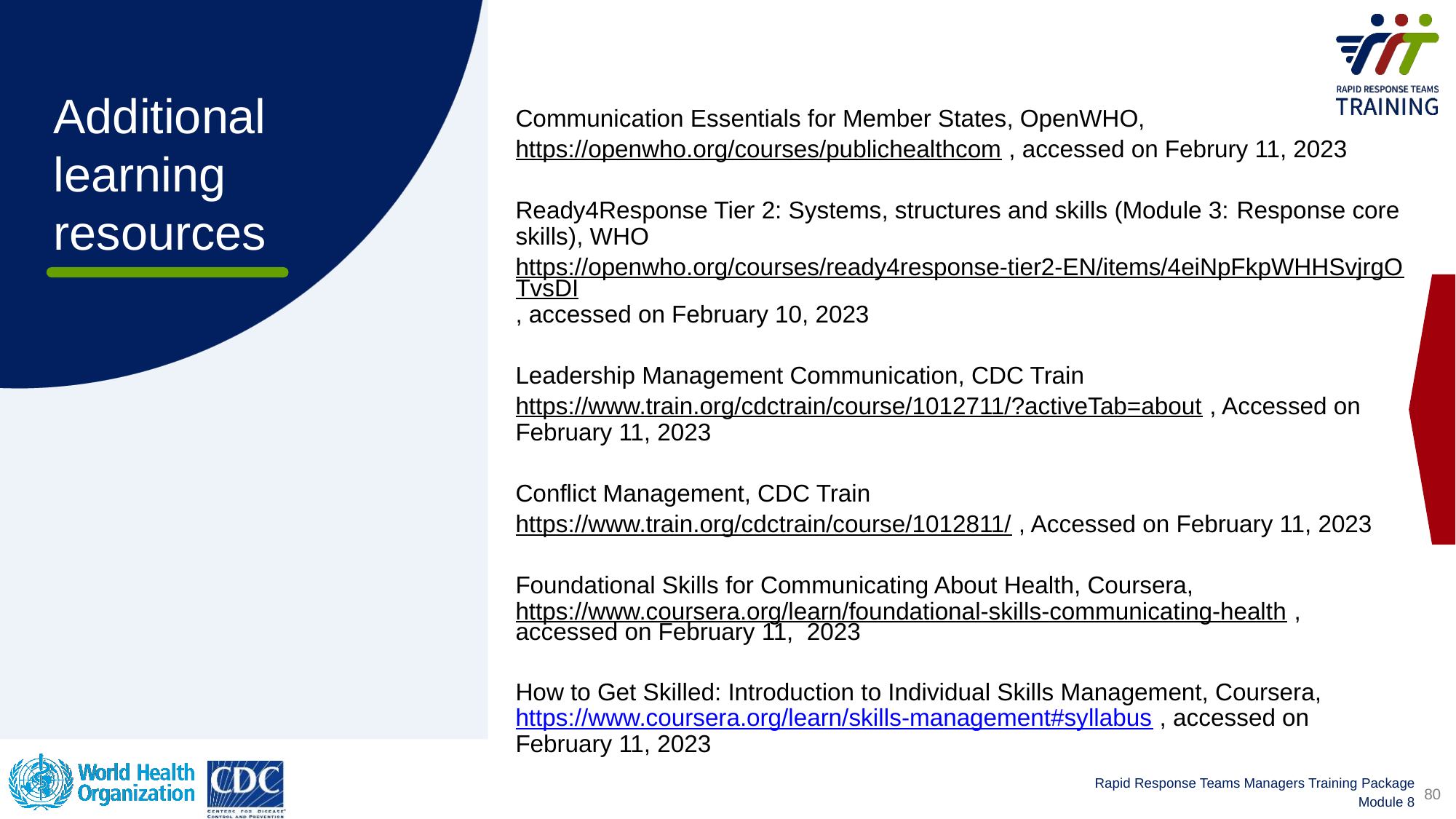

Communication Essentials for Member States, OpenWHO,
https://openwho.org/courses/publichealthcom , accessed on Februry 11, 2023

Ready4Response Tier 2: Systems, structures and skills (Module 3: Response core skills), WHO
https://openwho.org/courses/ready4response-tier2-EN/items/4eiNpFkpWHHSvjrgOTvsDI, accessed on February 10, 2023

Leadership Management Communication, CDC Train
https://www.train.org/cdctrain/course/1012711/?activeTab=about , Accessed on February 11, 2023

Conflict Management, CDC Train
https://www.train.org/cdctrain/course/1012811/ , Accessed on February 11, 2023

Foundational Skills for Communicating About Health, Coursera,
https://www.coursera.org/learn/foundational-skills-communicating-health , accessed on February 11,  2023

How to Get Skilled: Introduction to Individual Skills Management, Coursera, https://www.coursera.org/learn/skills-management#syllabus , accessed on February 11, 2023

80